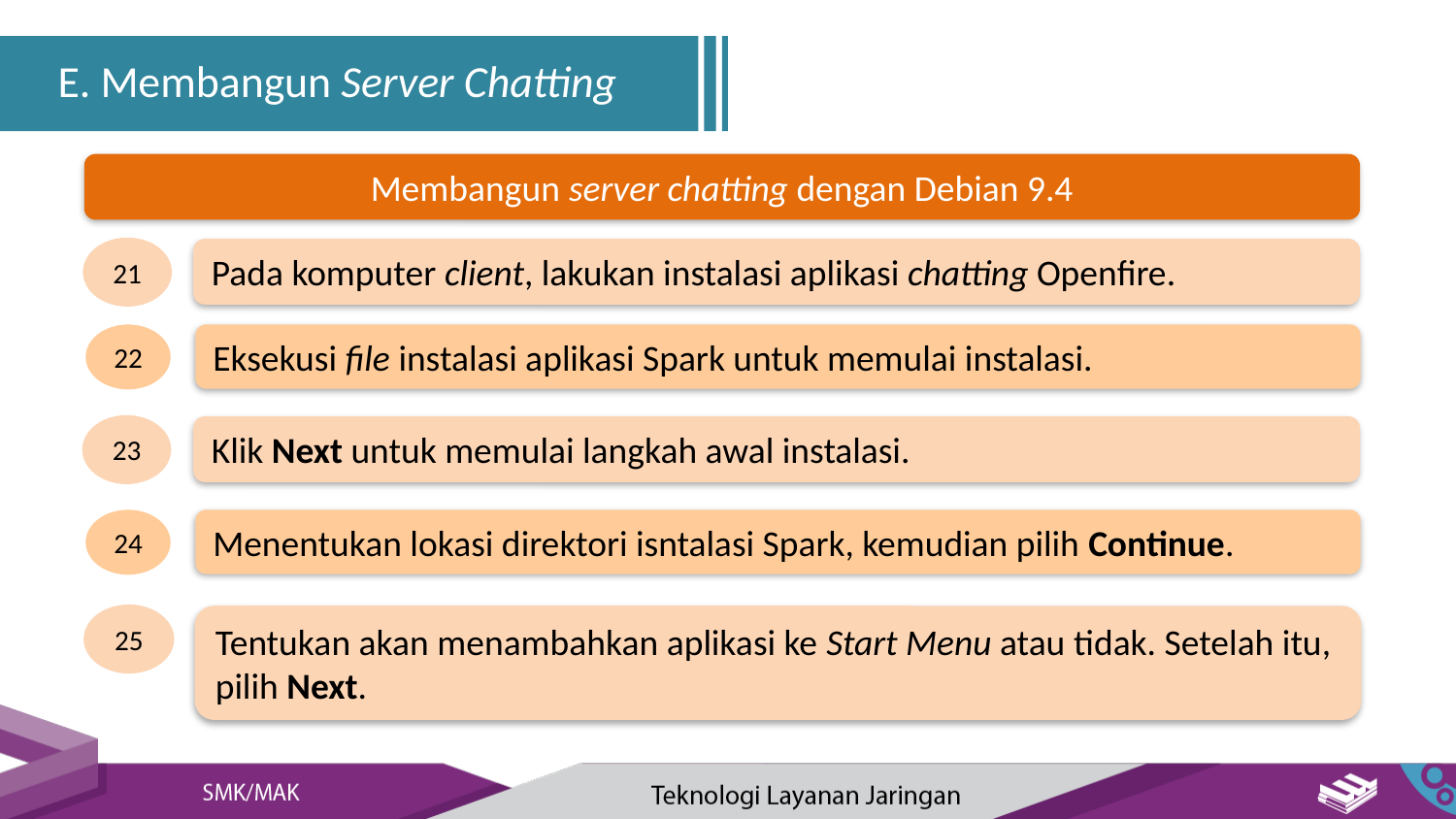

E. Membangun Server Chatting
E. Membangun Server Chatting
Membangun server chatting dengan Debian 9.4
21
Pada komputer client, lakukan instalasi aplikasi chatting Openfire.
22
Eksekusi file instalasi aplikasi Spark untuk memulai instalasi.
23
Klik Next untuk memulai langkah awal instalasi.
24
Menentukan lokasi direktori isntalasi Spark, kemudian pilih Continue.
25
Tentukan akan menambahkan aplikasi ke Start Menu atau tidak. Setelah itu, pilih Next.